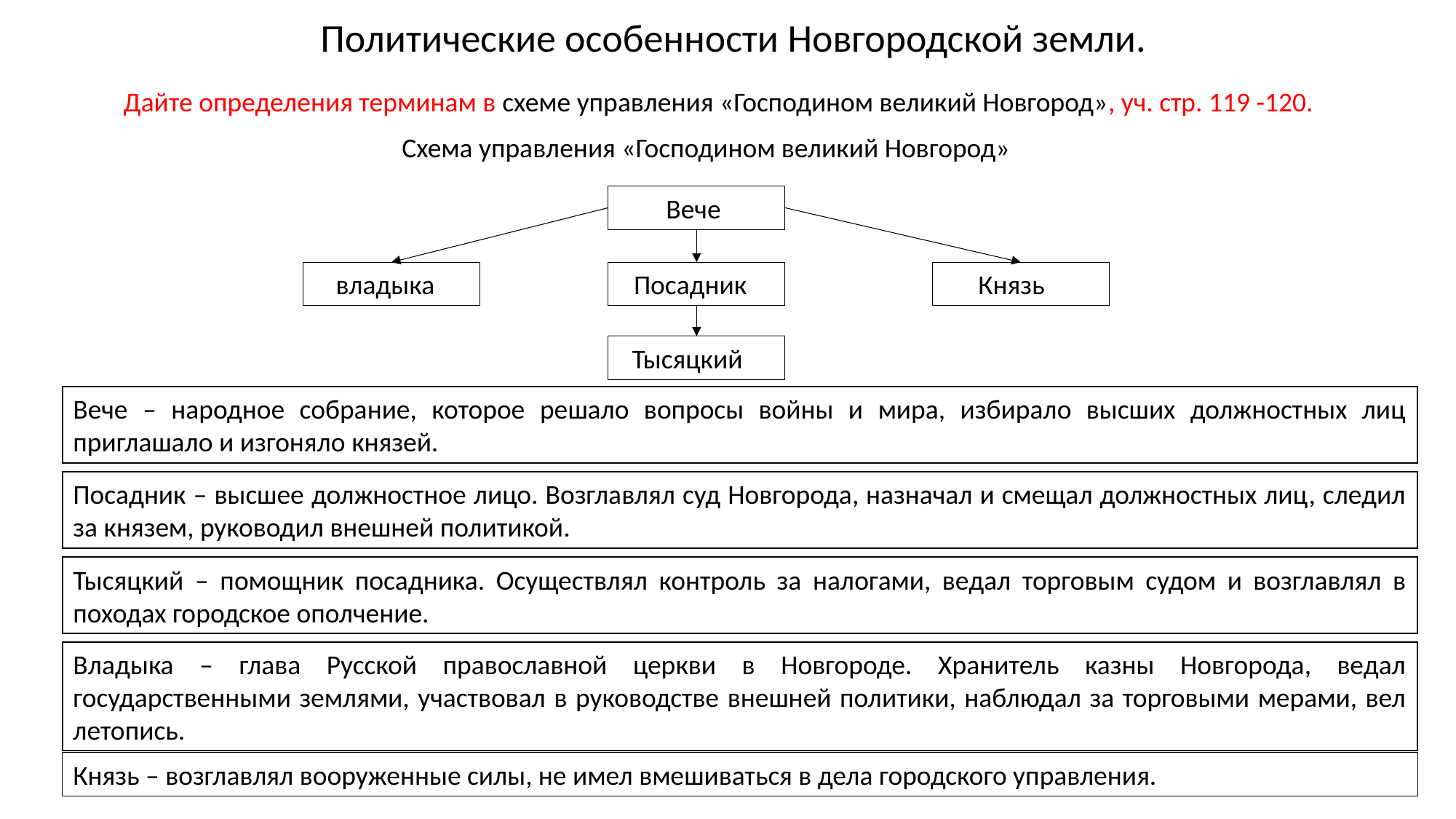

# Политические особенности Новгородской земли.
Дайте определения терминам в схеме управления «Господином великий Новгород», уч. стр. 119 -120.
Схема управления «Господином великий Новгород»
Вече
владыка
Посадник
Князь
Тысяцкий
Вече – народное собрание, которое решало вопросы войны и мира, избирало высших должностных лиц приглашало и изгоняло князей.
Посадник – высшее должностное лицо. Возглавлял суд Новгорода, назначал и смещал должностных лиц, следил за князем, руководил внешней политикой.
Тысяцкий – помощник посадника. Осуществлял контроль за налогами, ведал торговым судом и возглавлял в походах городское ополчение.
Владыка – глава Русской православной церкви в Новгороде. Хранитель казны Новгорода, ведал государственными землями, участвовал в руководстве внешней политики, наблюдал за торговыми мерами, вел летопись.
Князь – возглавлял вооруженные силы, не имел вмешиваться в дела городского управления.